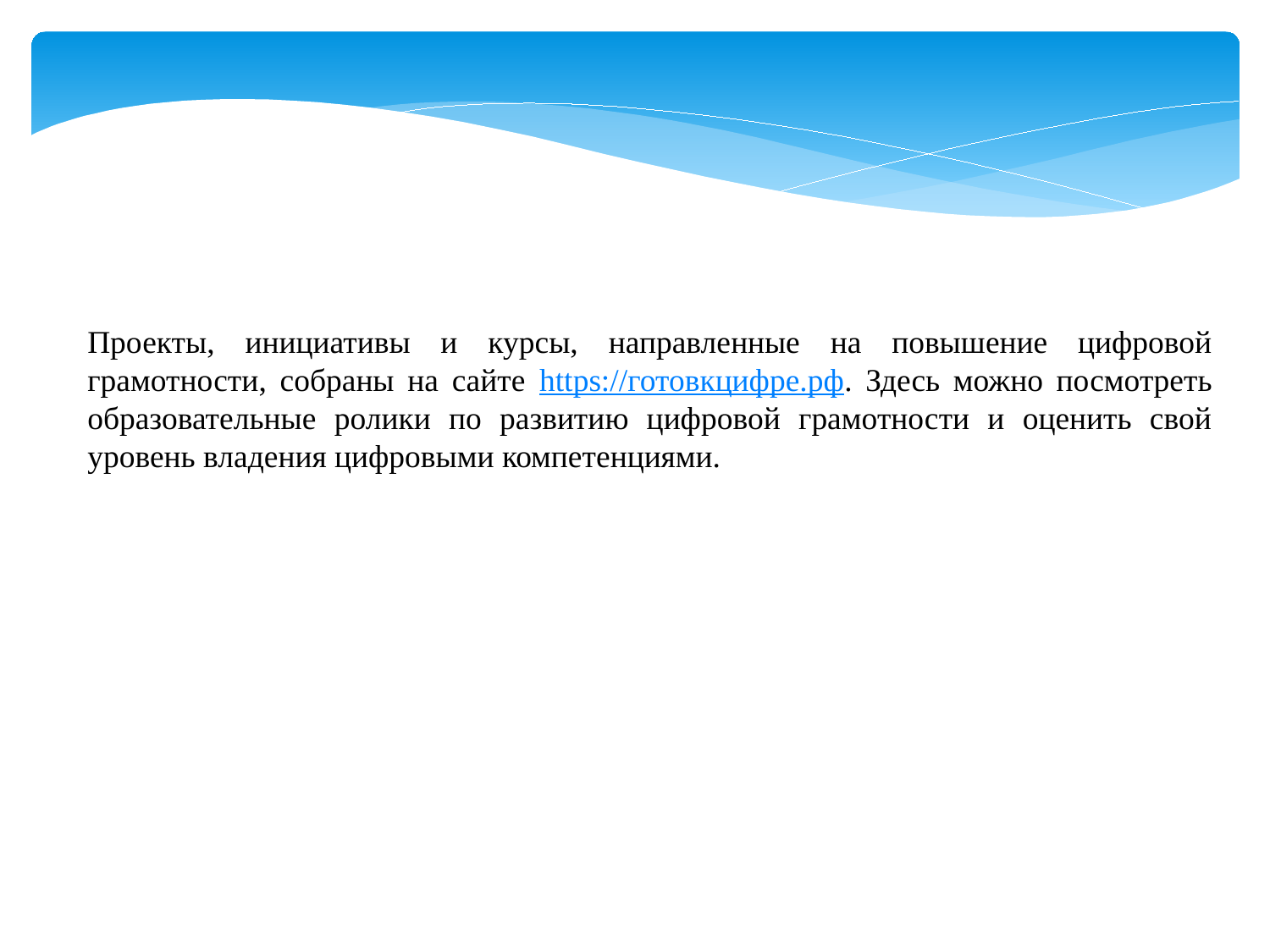

Проекты, инициативы и курсы, направленные на повышение цифровой грамотности, собраны на сайте https://готовкцифре.рф. Здесь можно посмотреть образовательные ролики по развитию цифровой грамотности и оценить свой уровень владения цифровыми компетенциями.